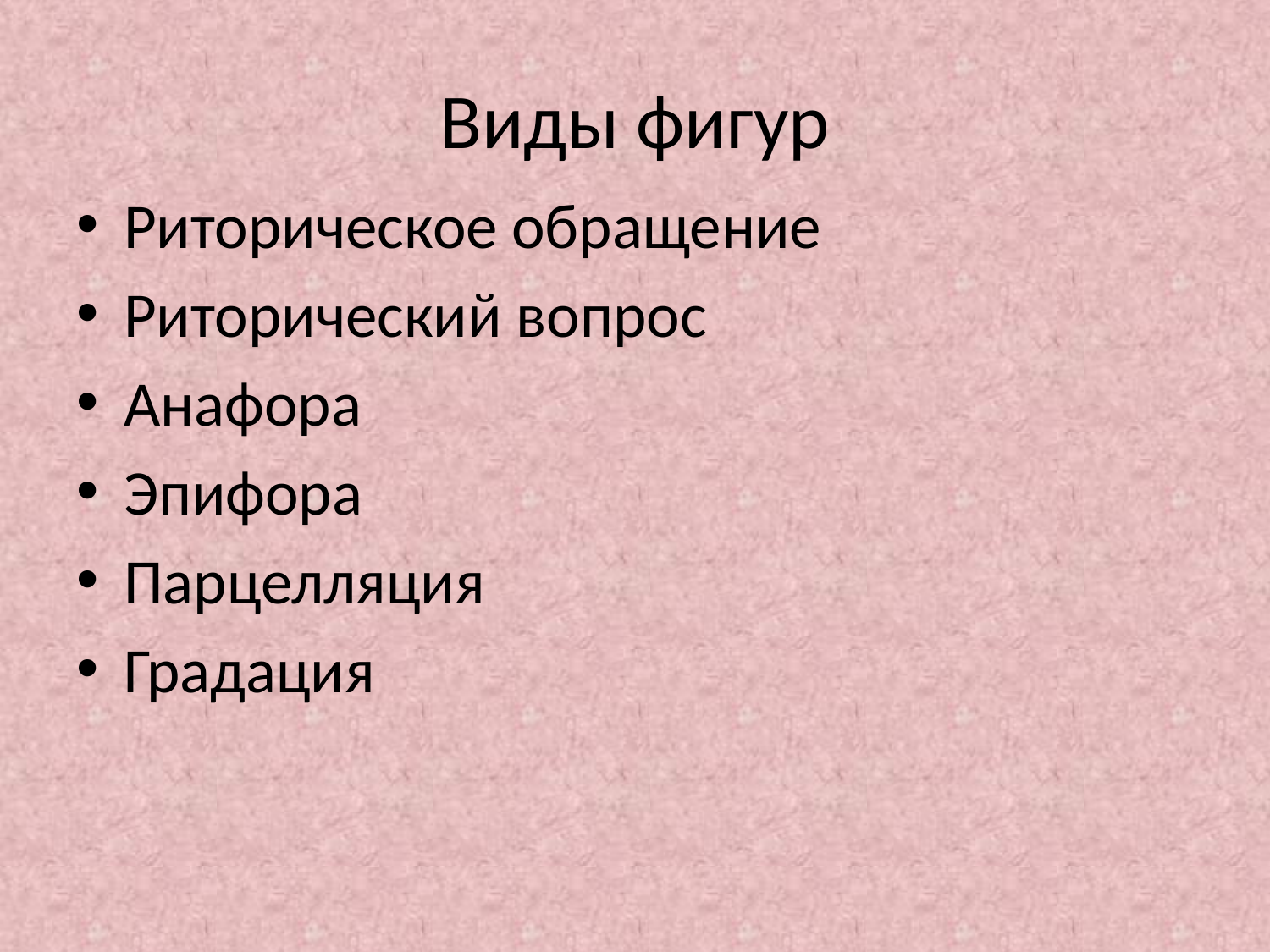

# Виды фигур
Риторическое обращение
Риторический вопрос
Анафора
Эпифора
Парцелляция
Градация